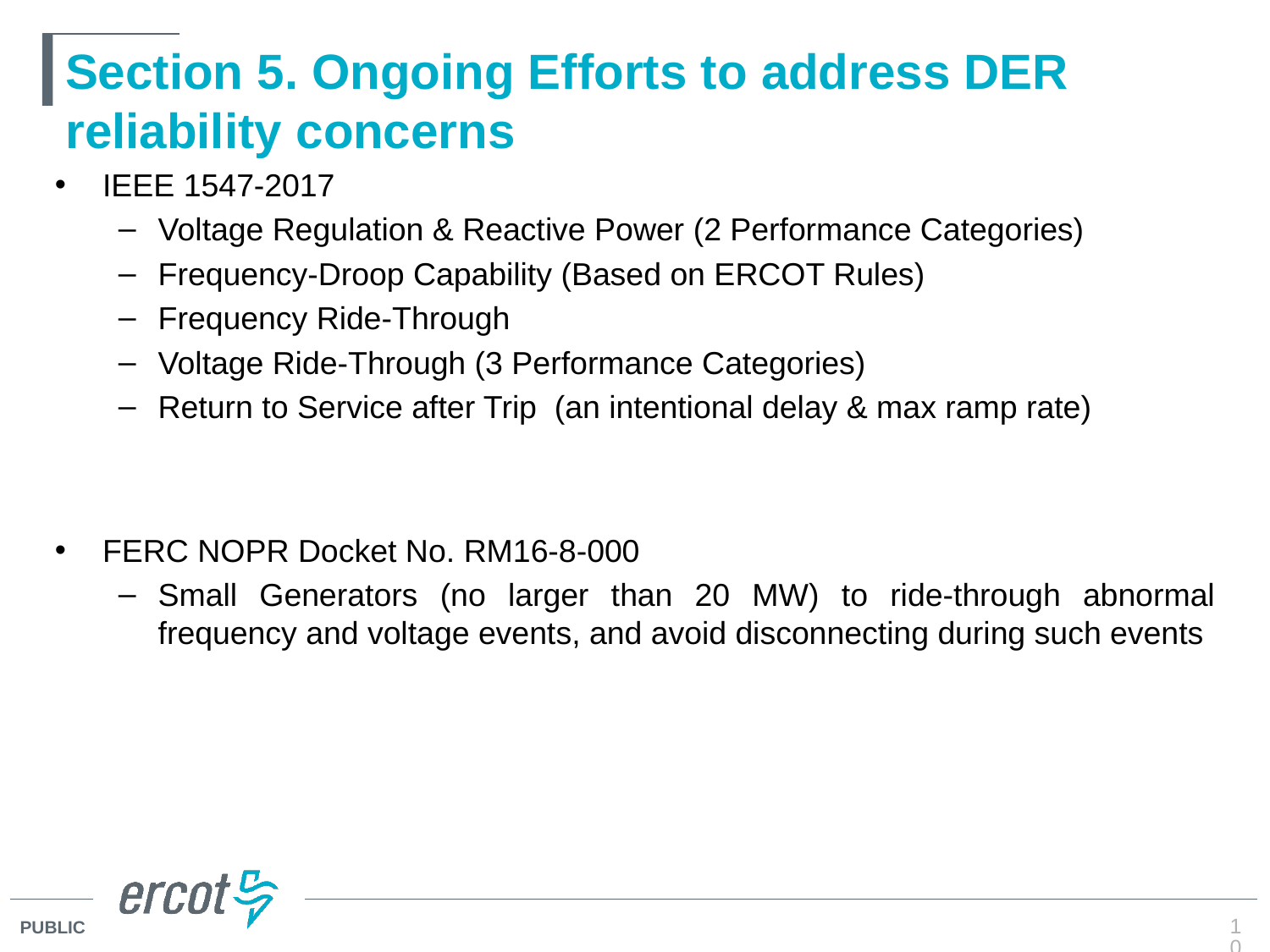

# Section 5. Ongoing Efforts to address DER reliability concerns
IEEE 1547-2017
Voltage Regulation & Reactive Power (2 Performance Categories)
Frequency-Droop Capability (Based on ERCOT Rules)
Frequency Ride-Through
Voltage Ride-Through (3 Performance Categories)
Return to Service after Trip  (an intentional delay & max ramp rate)

FERC NOPR Docket No. RM16-8-000
Small Generators (no larger than 20 MW) to ride-through abnormal frequency and voltage events, and avoid disconnecting during such events
10